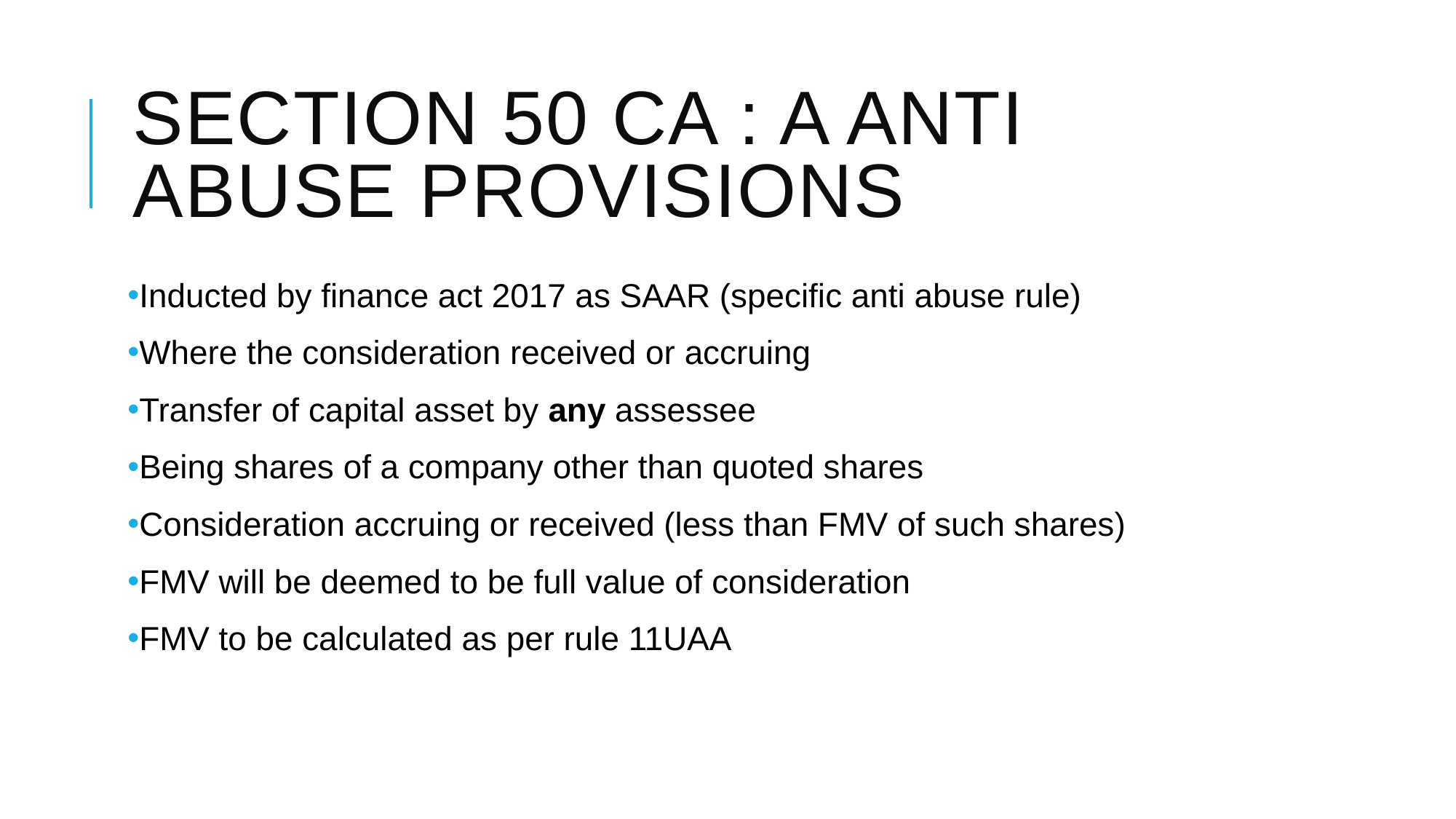

# Section 50 CA : a anti abuse provisions
Inducted by finance act 2017 as SAAR (specific anti abuse rule)
Where the consideration received or accruing
Transfer of capital asset by any assessee
Being shares of a company other than quoted shares
Consideration accruing or received (less than FMV of such shares)
FMV will be deemed to be full value of consideration
FMV to be calculated as per rule 11UAA